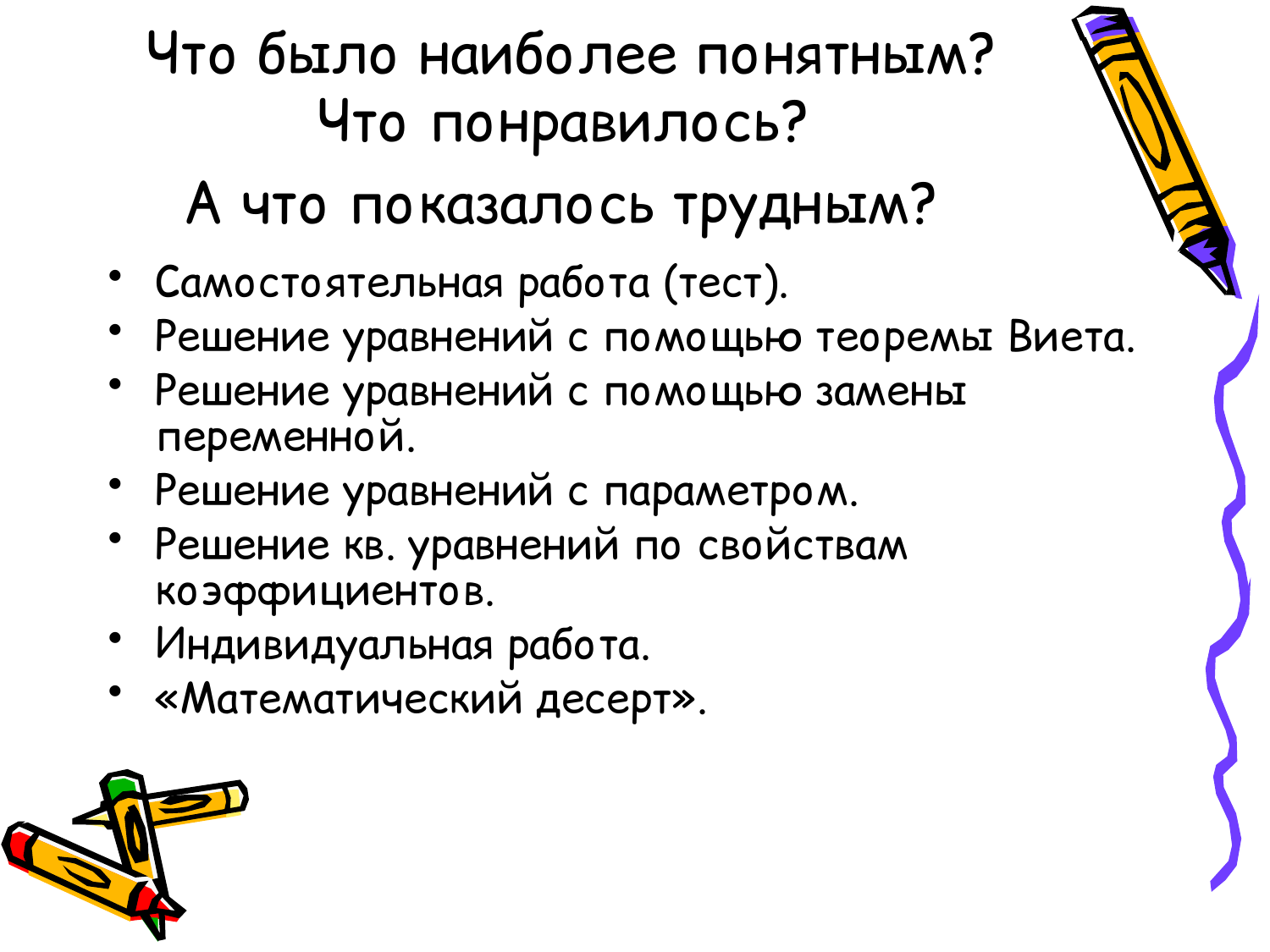

# Что было наиболее понятным? Что понравилось? А что показалось трудным?
Самостоятельная работа (тест).
Решение уравнений с помощью теоремы Виета.
Решение уравнений с помощью замены переменной.
Решение уравнений с параметром.
Решение кв. уравнений по свойствам коэффициентов.
Индивидуальная работа.
«Математический десерт».